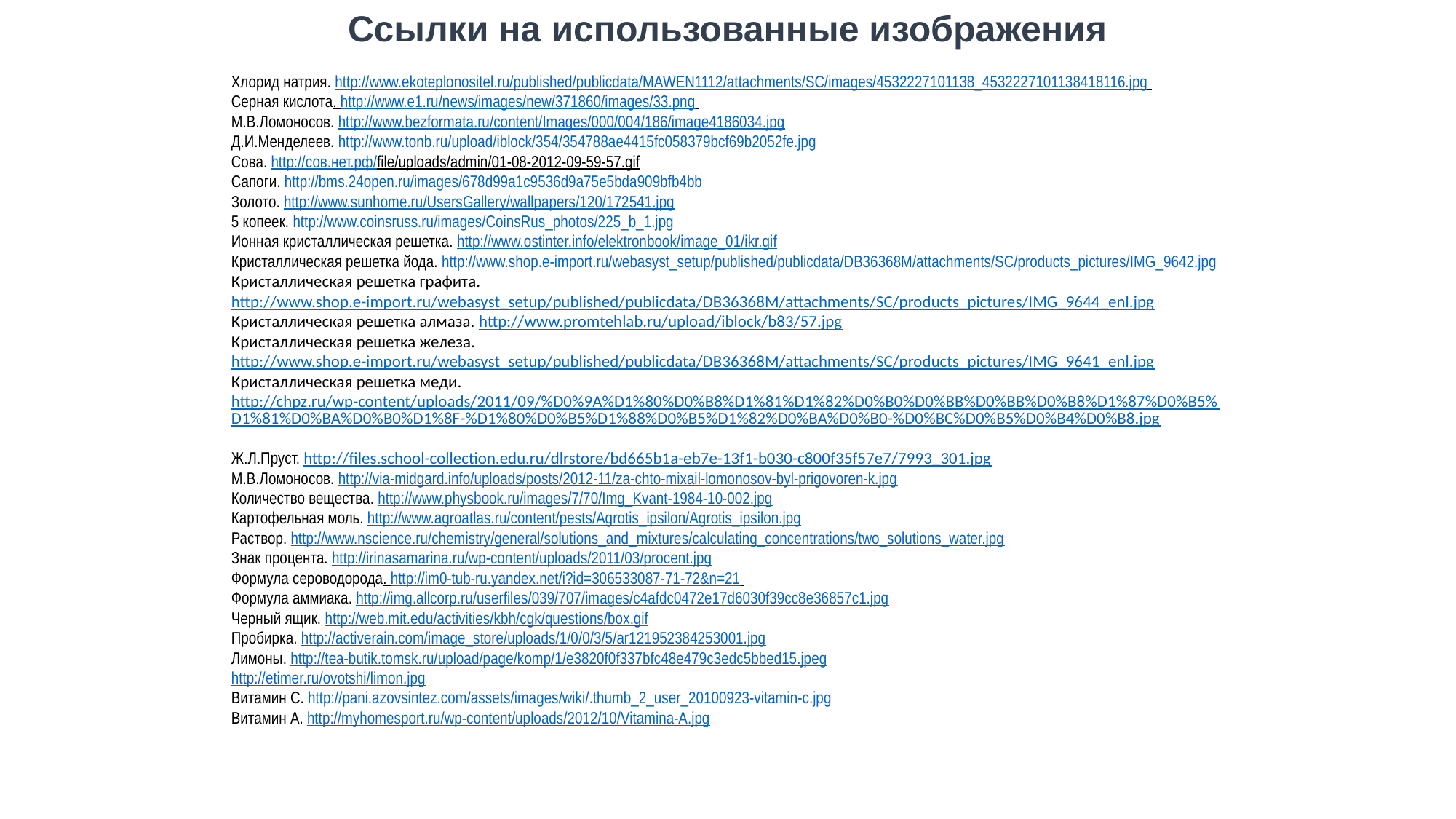

Ссылки на использованные изображения
Хлорид натрия. http://www.ekoteplonositel.ru/published/publicdata/MAWEN1112/attachments/SC/images/4532227101138_4532227101138418116.jpg
Серная кислота. http://www.e1.ru/news/images/new/371860/images/33.png
М.В.Ломоносов. http://www.bezformata.ru/content/Images/000/004/186/image4186034.jpg
Д.И.Менделеев. http://www.tonb.ru/upload/iblock/354/354788ae4415fc058379bcf69b2052fe.jpg
Сова. http://сов.нет.рф/file/uploads/admin/01-08-2012-09-59-57.gif
Сапоги. http://bms.24open.ru/images/678d99a1c9536d9a75e5bda909bfb4bb
Золото. http://www.sunhome.ru/UsersGallery/wallpapers/120/172541.jpg
5 копеек. http://www.coinsruss.ru/images/CoinsRus_photos/225_b_1.jpg
Ионная кристаллическая решетка. http://www.ostinter.info/elektronbook/image_01/ikr.gif
Кристаллическая решетка йода. http://www.shop.e-import.ru/webasyst_setup/published/publicdata/DB36368M/attachments/SC/products_pictures/IMG_9642.jpg
Кристаллическая решетка графита. http://www.shop.e-import.ru/webasyst_setup/published/publicdata/DB36368M/attachments/SC/products_pictures/IMG_9644_enl.jpg
Кристаллическая решетка алмаза. http://www.promtehlab.ru/upload/iblock/b83/57.jpg
Кристаллическая решетка железа. http://www.shop.e-import.ru/webasyst_setup/published/publicdata/DB36368M/attachments/SC/products_pictures/IMG_9641_enl.jpg
Кристаллическая решетка меди. http://chpz.ru/wp-content/uploads/2011/09/%D0%9A%D1%80%D0%B8%D1%81%D1%82%D0%B0%D0%BB%D0%BB%D0%B8%D1%87%D0%B5%D1%81%D0%BA%D0%B0%D1%8F-%D1%80%D0%B5%D1%88%D0%B5%D1%82%D0%BA%D0%B0-%D0%BC%D0%B5%D0%B4%D0%B8.jpg
Ж.Л.Пруст. http://files.school-collection.edu.ru/dlrstore/bd665b1a-eb7e-13f1-b030-c800f35f57e7/7993_301.jpg
М.В.Ломоносов. http://via-midgard.info/uploads/posts/2012-11/za-chto-mixail-lomonosov-byl-prigovoren-k.jpg
Количество вещества. http://www.physbook.ru/images/7/70/Img_Kvant-1984-10-002.jpg
Картофельная моль. http://www.agroatlas.ru/content/pests/Agrotis_ipsilon/Agrotis_ipsilon.jpg
Раствор. http://www.nscience.ru/chemistry/general/solutions_and_mixtures/calculating_concentrations/two_solutions_water.jpg
Знак процента. http://irinasamarina.ru/wp-content/uploads/2011/03/procent.jpg
Формула сероводорода. http://im0-tub-ru.yandex.net/i?id=306533087-71-72&n=21
Формула аммиака. http://img.allcorp.ru/userfiles/039/707/images/c4afdc0472e17d6030f39cc8e36857c1.jpg
Черный ящик. http://web.mit.edu/activities/kbh/cgk/questions/box.gif
Пробирка. http://activerain.com/image_store/uploads/1/0/0/3/5/ar121952384253001.jpg
Лимоны. http://tea-butik.tomsk.ru/upload/page/komp/1/e3820f0f337bfc48e479c3edc5bbed15.jpeg
http://etimer.ru/ovotshi/limon.jpg
Витамин С. http://pani.azovsintez.com/assets/images/wiki/.thumb_2_user_20100923-vitamin-c.jpg
Витамин А. http://myhomesport.ru/wp-content/uploads/2012/10/Vitamina-A.jpg